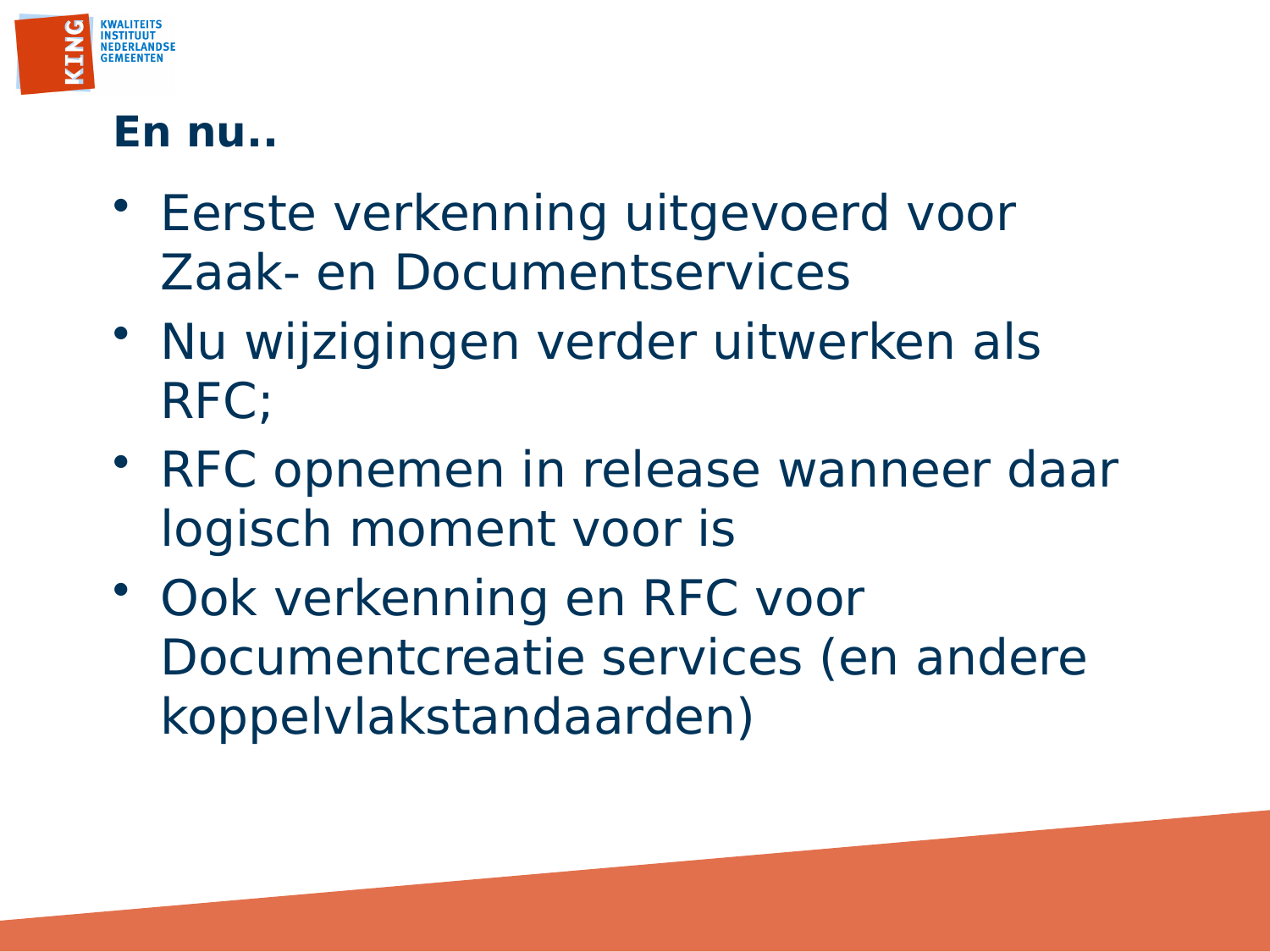

# En nu..
Eerste verkenning uitgevoerd voor Zaak- en Documentservices
Nu wijzigingen verder uitwerken als RFC;
RFC opnemen in release wanneer daar logisch moment voor is
Ook verkenning en RFC voor Documentcreatie services (en andere koppelvlakstandaarden)